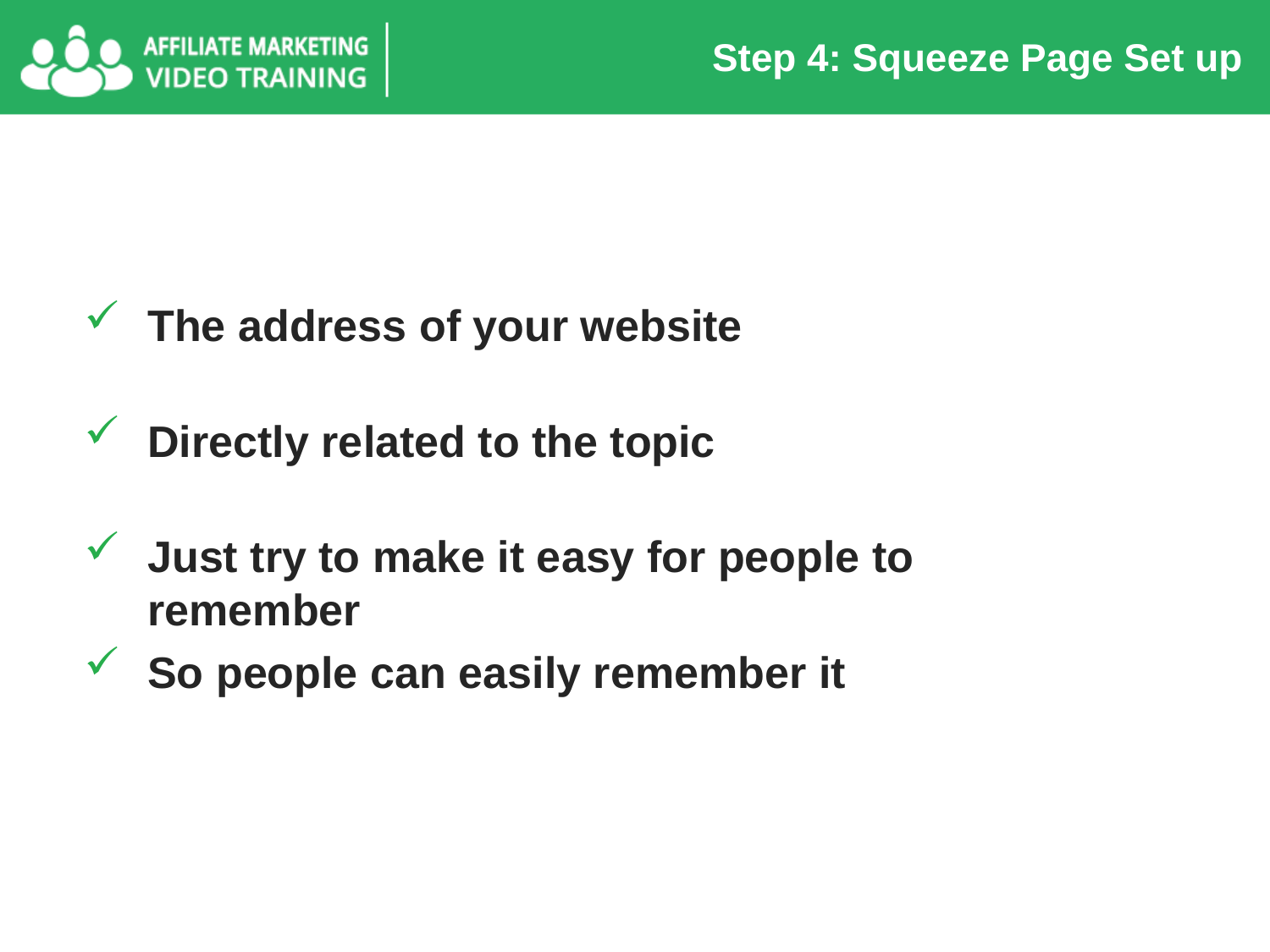

Step 4: Squeeze Page Set up
The address of your website
Directly related to the topic
Just try to make it easy for people to remember
So people can easily remember it